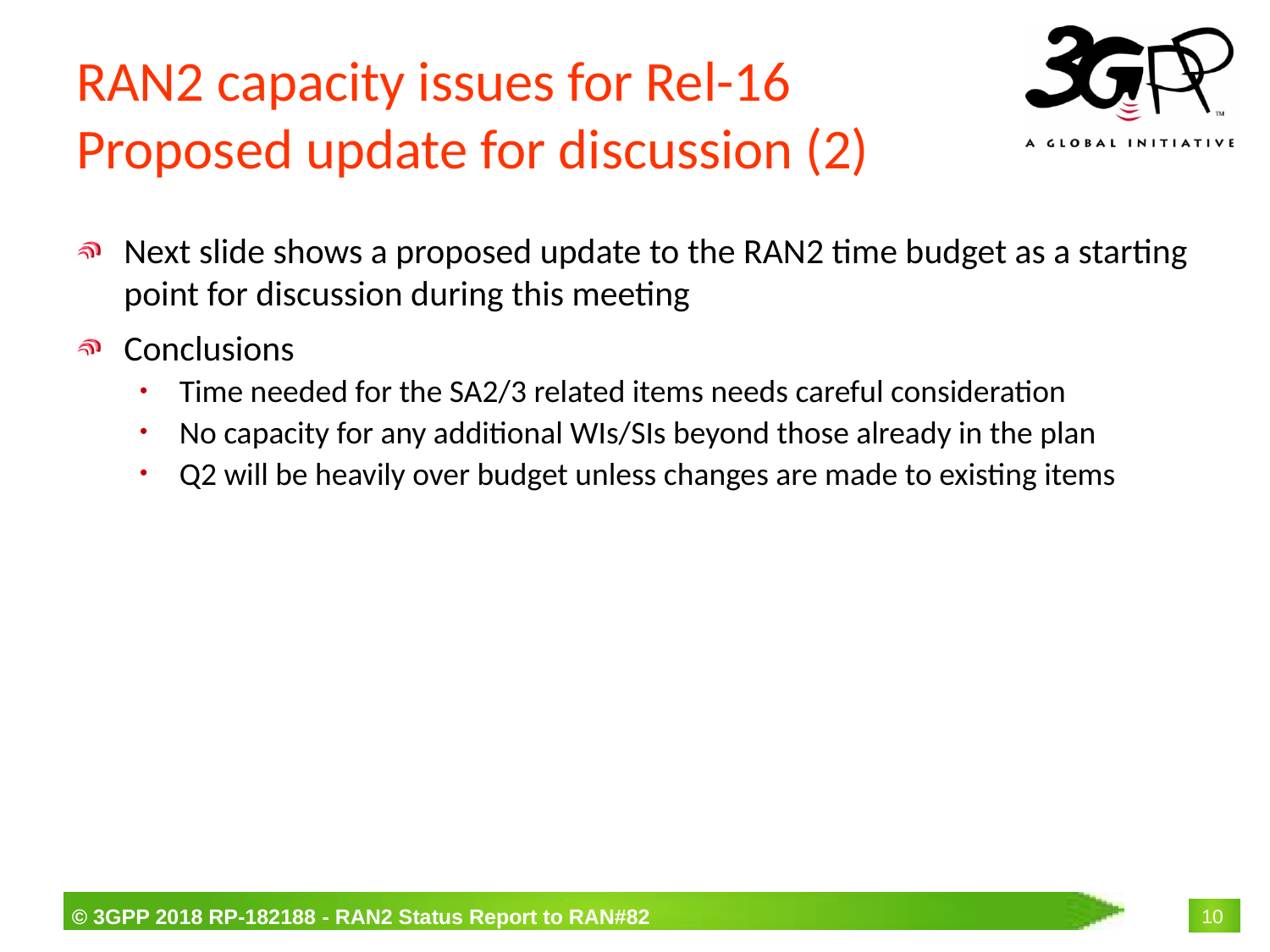

# RAN2 capacity issues for Rel-16 Proposed update for discussion (2)
Next slide shows a proposed update to the RAN2 time budget as a starting point for discussion during this meeting
Conclusions
Time needed for the SA2/3 related items needs careful consideration
No capacity for any additional WIs/SIs beyond those already in the plan
Q2 will be heavily over budget unless changes are made to existing items